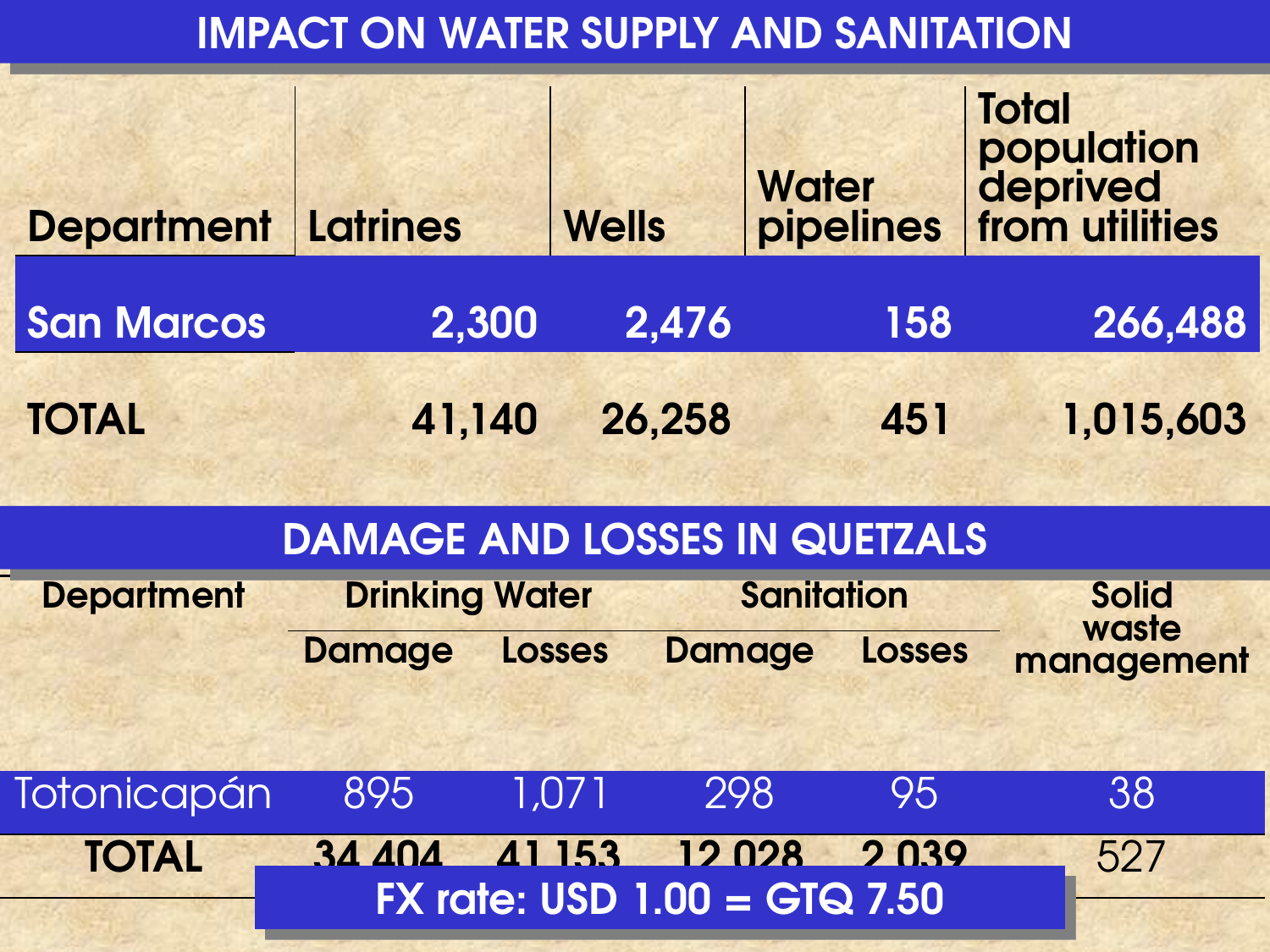

IMPACT ON WATER SUPPLY AND SANITATION
| Department | Latrines | Wells | Water pipelines | Total population deprived from utilities |
| --- | --- | --- | --- | --- |
| San Marcos | 2,300 | 2,476 | 158 | 266,488 |
| TOTAL | 41,140 | 26,258 | 451 | 1,015,603 |

DAMAGE AND LOSSES IN QUETZALS
| Department | Drinking Water |  | Sanitation |  | Solid waste management |
| --- | --- | --- | --- | --- | --- |
|  | Damage | Losses | Damage | Losses |  |
| Totonicapán | 895 | 1,071 | 298 | 95 | 38 |
| TOTAL | 34,404 | 41,153 | 12,028 | 2,039 | 527 |
FX rate: USD 1.00 = GTQ 7.50